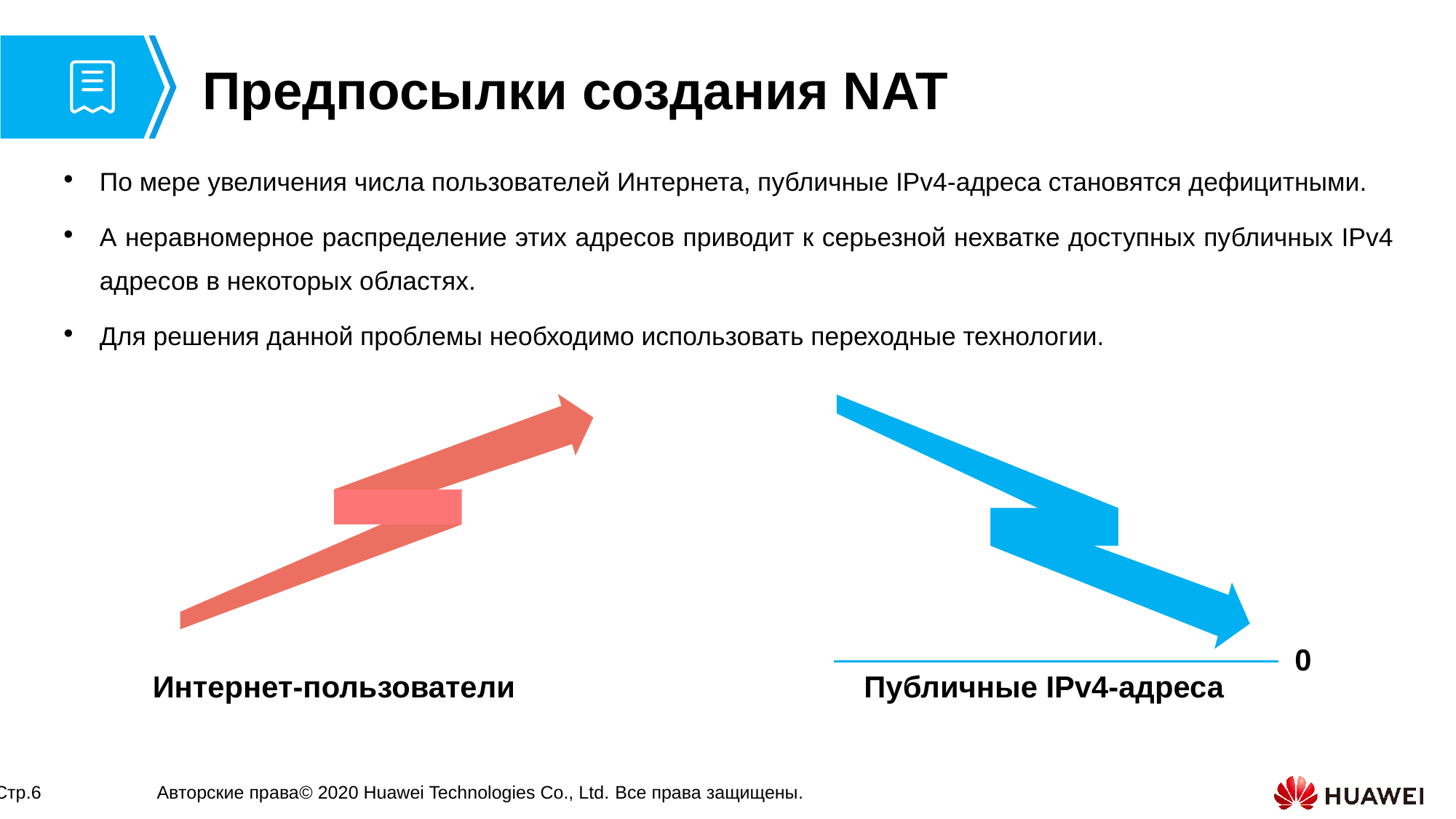

# Предпосылки создания NAT
По мере увеличения числа пользователей Интернета, публичные IPv4-адреса становятся дефицитными.
А неравномерное распределение этих адресов приводит к серьезной нехватке доступных публичных IPv4 адресов в некоторых областях.
Для решения данной проблемы необходимо использовать переходные технологии.

0
Интернет-пользователи
Публичные IPv4-адреса